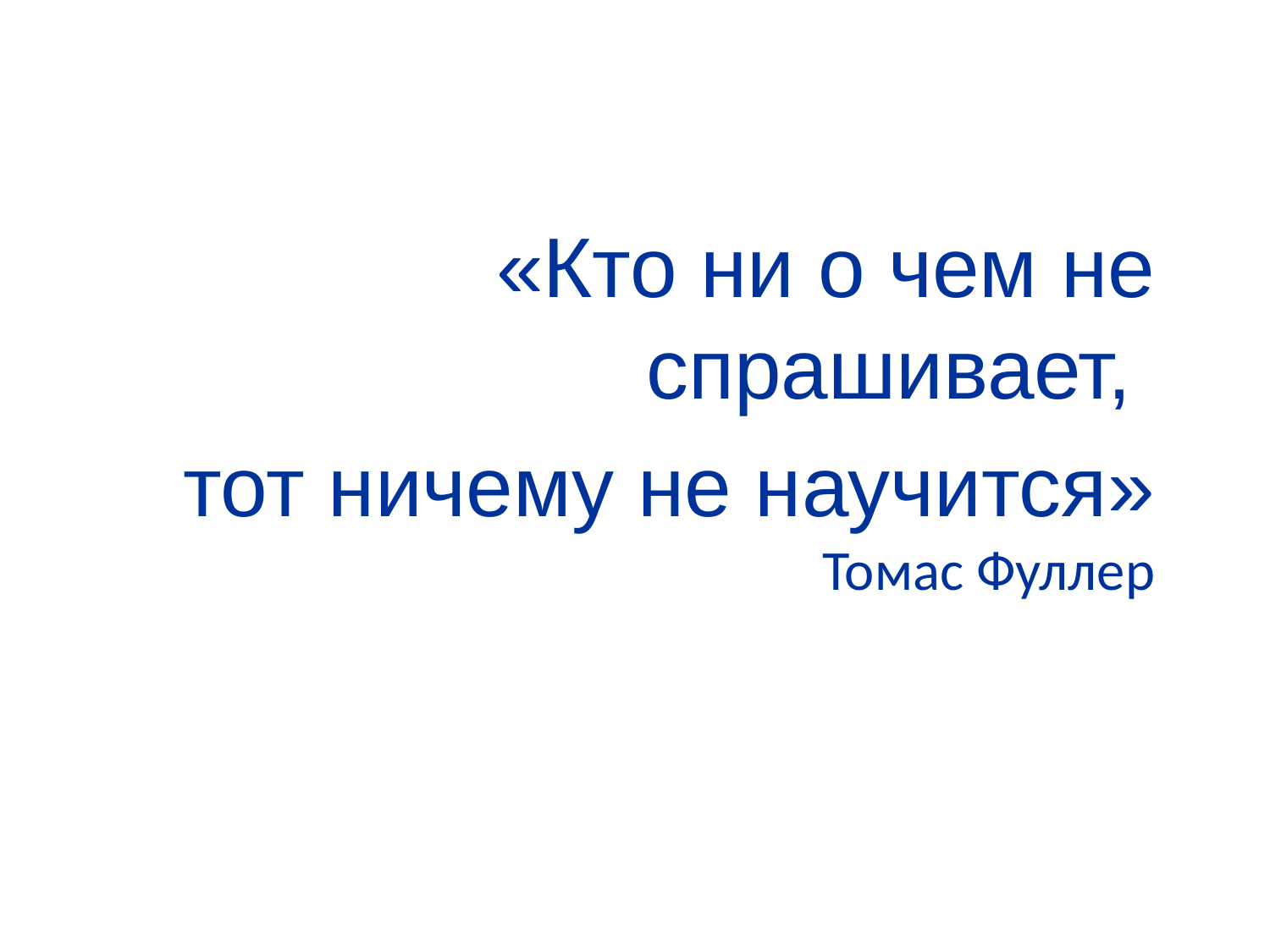

«Кто ни о чем не спрашивает,
тот ничему не научится»
Томас Фуллер